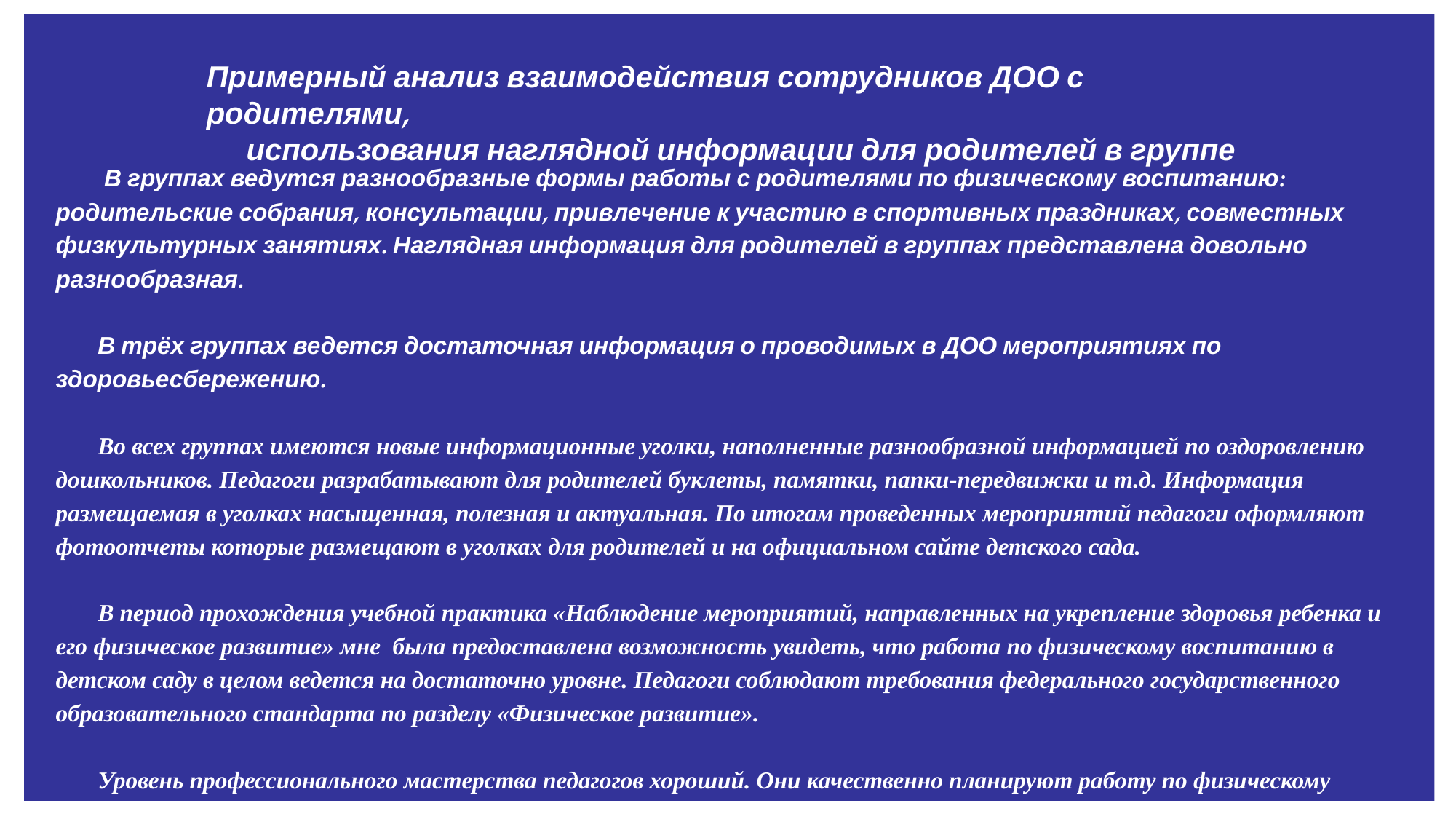

Примерный анализ взаимодействия сотрудников ДОО с родителями,
 использования наглядной информации для родителей в группе
       В группах ведутся разнообразные формы работы с родителями по физическому воспитанию: родительские собрания, консультации, привлечение к участию в спортивных праздниках, совместных физкультурных занятиях. Наглядная информация для родителей в группах представлена довольно разнообразная.

       В трёх группах ведется достаточная информация о проводимых в ДОО мероприятиях по здоровьесбережению.

       Во всех группах имеются новые информационные уголки, наполненные разнообразной информацией по оздоровлению дошкольников. Педагоги разрабатывают для родителей буклеты, памятки, папки-передвижки и т.д. Информация размещаемая в уголках насыщенная, полезная и актуальная. По итогам проведенных мероприятий педагоги оформляют фотоотчеты которые размещают в уголках для родителей и на официальном сайте детского сада.

       В период прохождения учебной практика «Наблюдение мероприятий, направленных на укрепление здоровья ребенка и его физическое развитие» мне  была предоставлена возможность увидеть, что работа по физическому воспитанию в детском саду в целом ведется на достаточно уровне. Педагоги соблюдают требования федерального государственного образовательного стандарта по разделу «Физическое развитие».

       Уровень профессионального мастерства педагогов хороший. Они качественно планируют работу по физическому воспитанию, используют разнообразные формы организации физкультурно-оздоровительной работы, грамотно строят образовательное пространство, привлекают к работе в данном направлении родителей.